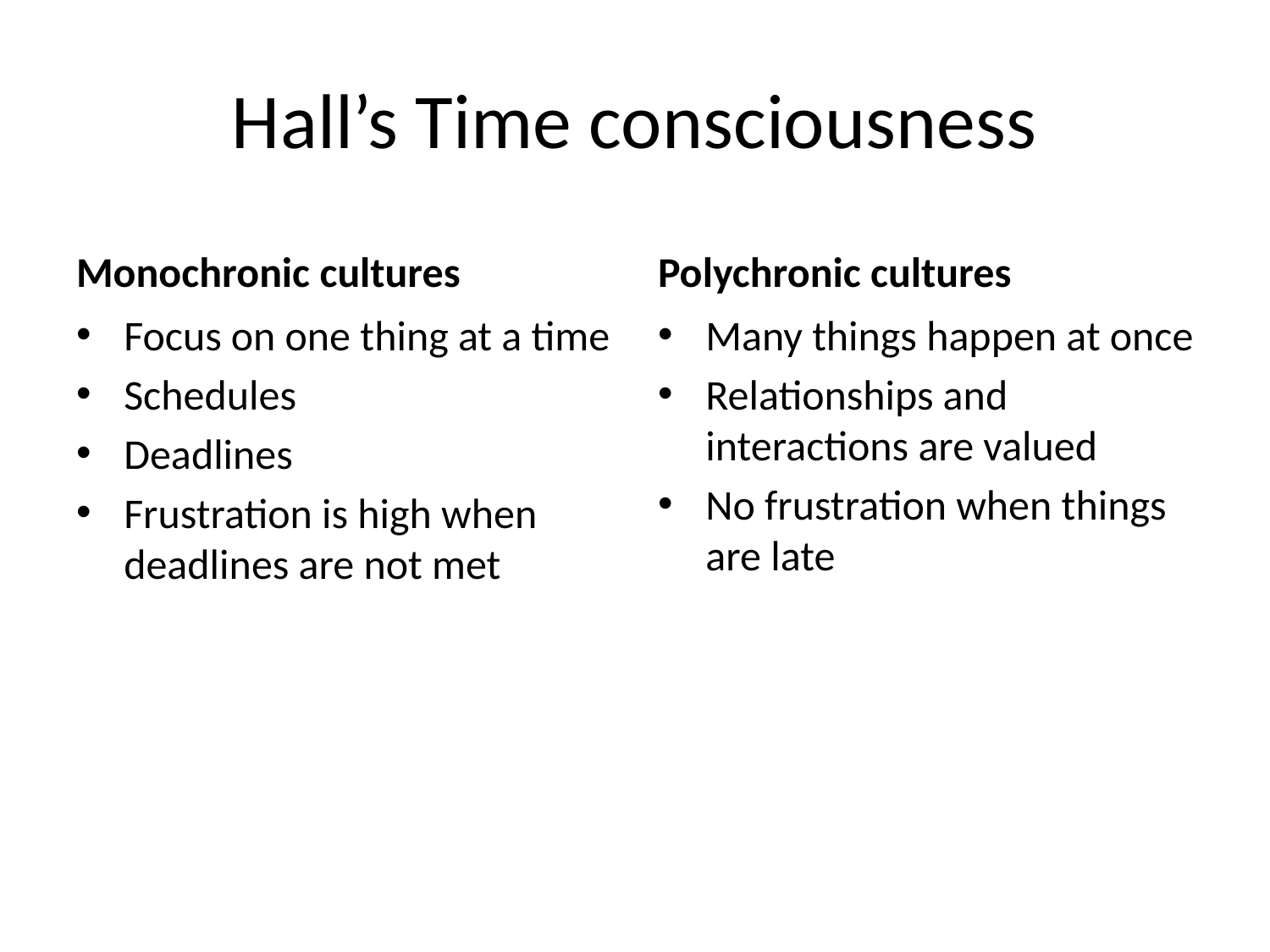

# Hall’s Time consciousness
Monochronic cultures
Polychronic cultures
Focus on one thing at a time
Schedules
Deadlines
Frustration is high when deadlines are not met
Many things happen at once
Relationships and interactions are valued
No frustration when things are late